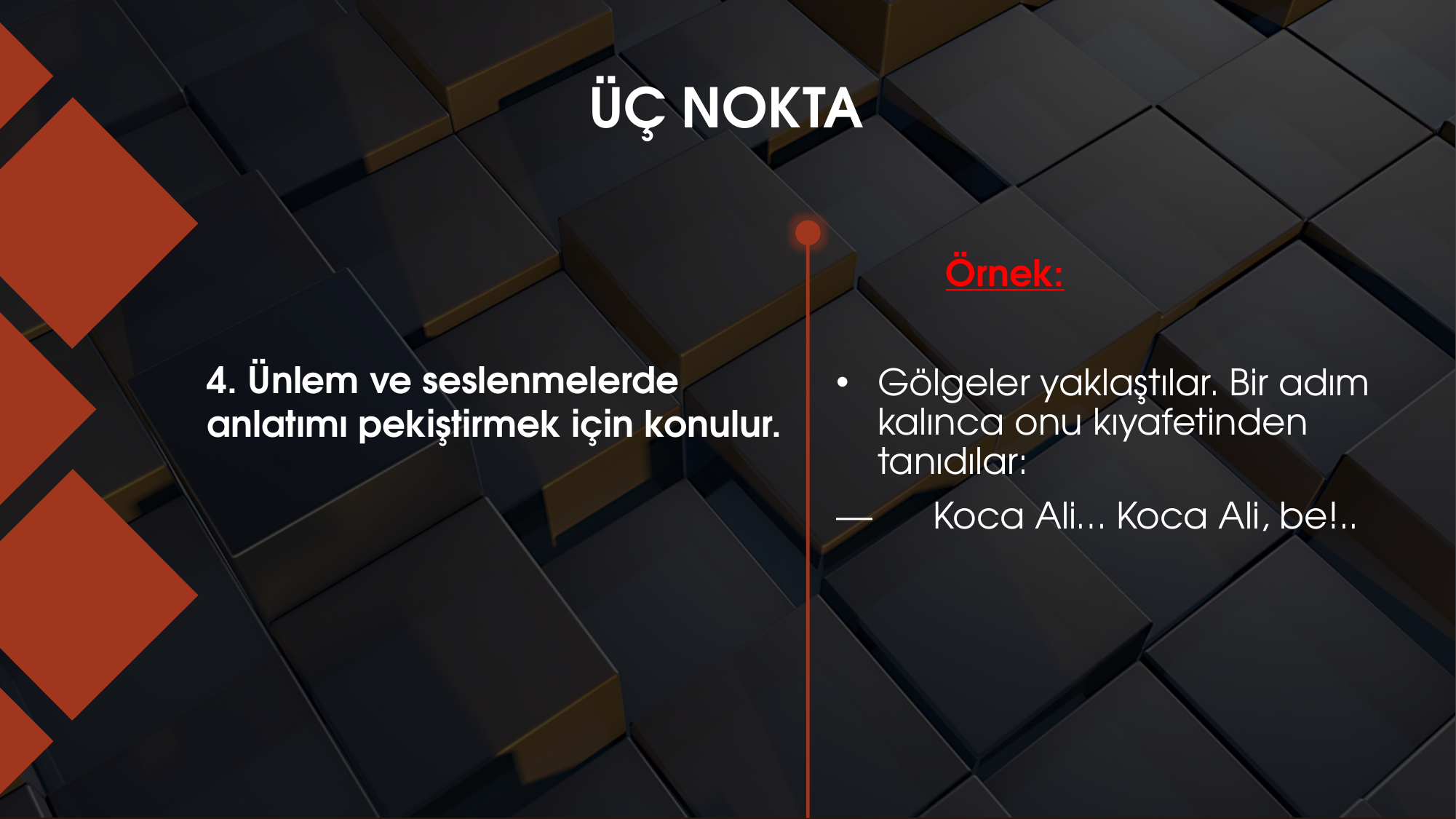

# ÜÇ NOKTA

	Örnek:

Gölgeler yaklaştılar. Bir adım kalınca onu kıyafetinden tanıdılar:
—      Koca Ali… Koca Ali, be!..

4. Ünlem ve seslenmelerde anlatımı pekiştirmek için konulur.